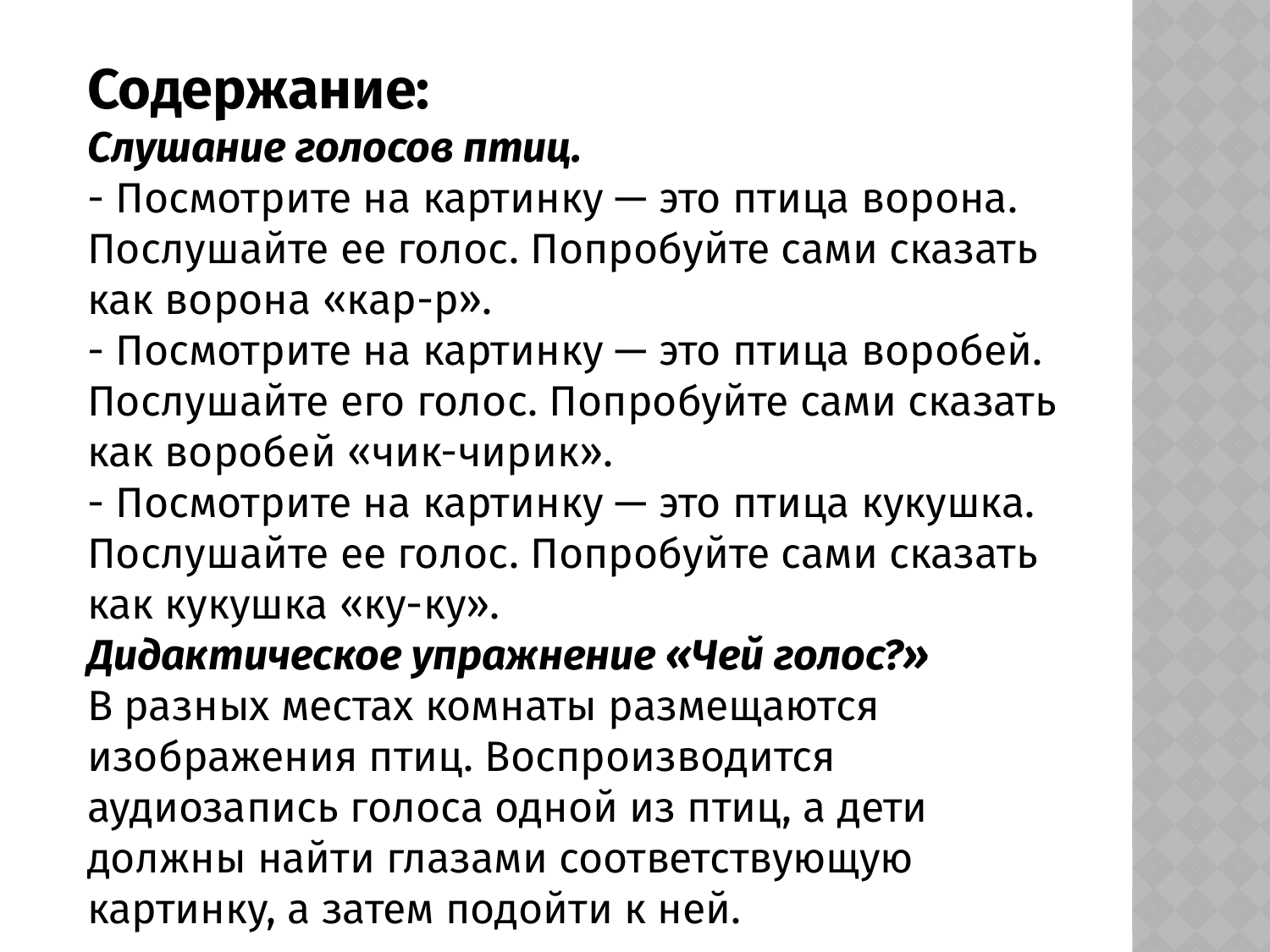

Содержание:
Слушание голосов птиц.
- Посмотрите на картинку — это птица ворона. Послушайте ее голос. Попробуйте сами сказать как ворона «кар-р».
- Посмотрите на картинку — это птица воробей. Послушайте его голос. Попробуйте сами сказать как воробей «чик-чирик».
- Посмотрите на картинку — это птица кукушка. Послушайте ее голос. Попробуйте сами сказать как кукушка «ку-ку».
Дидактическое упражнение «Чей голос?»
В разных местах комнаты размещаются изображения птиц. Воспроизводится аудиозапись голоса одной из птиц, а дети должны найти глазами соответствующую картинку, а затем подойти к ней.